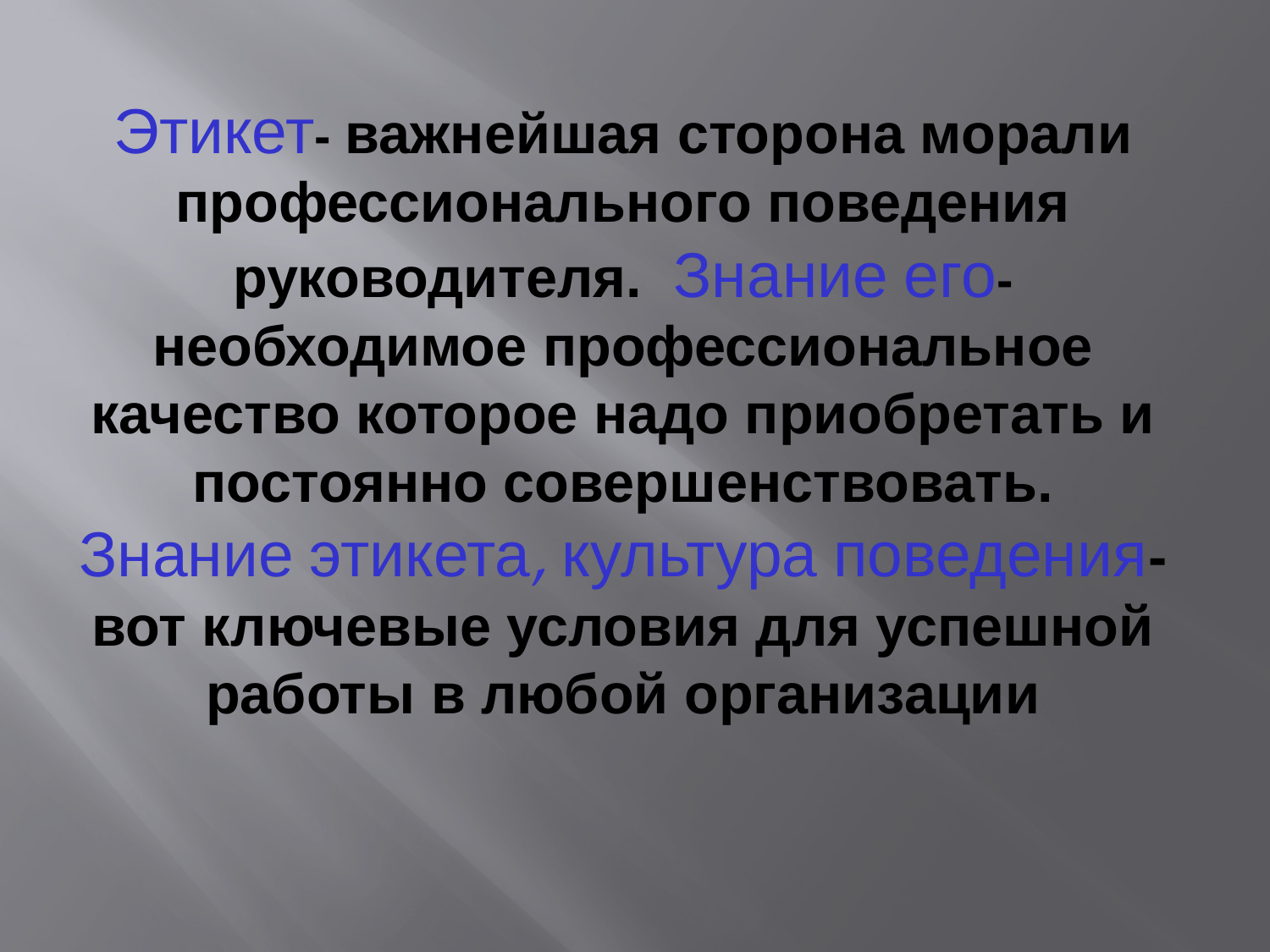

# Этикет- важнейшая сторона морали профессионального поведения руководителя.  Знание его- необходимое профессиональное качество которое надо приобретать и постоянно совершенствовать. Знание этикета, культура поведения- вот ключевые условия для успешной работы в любой организации